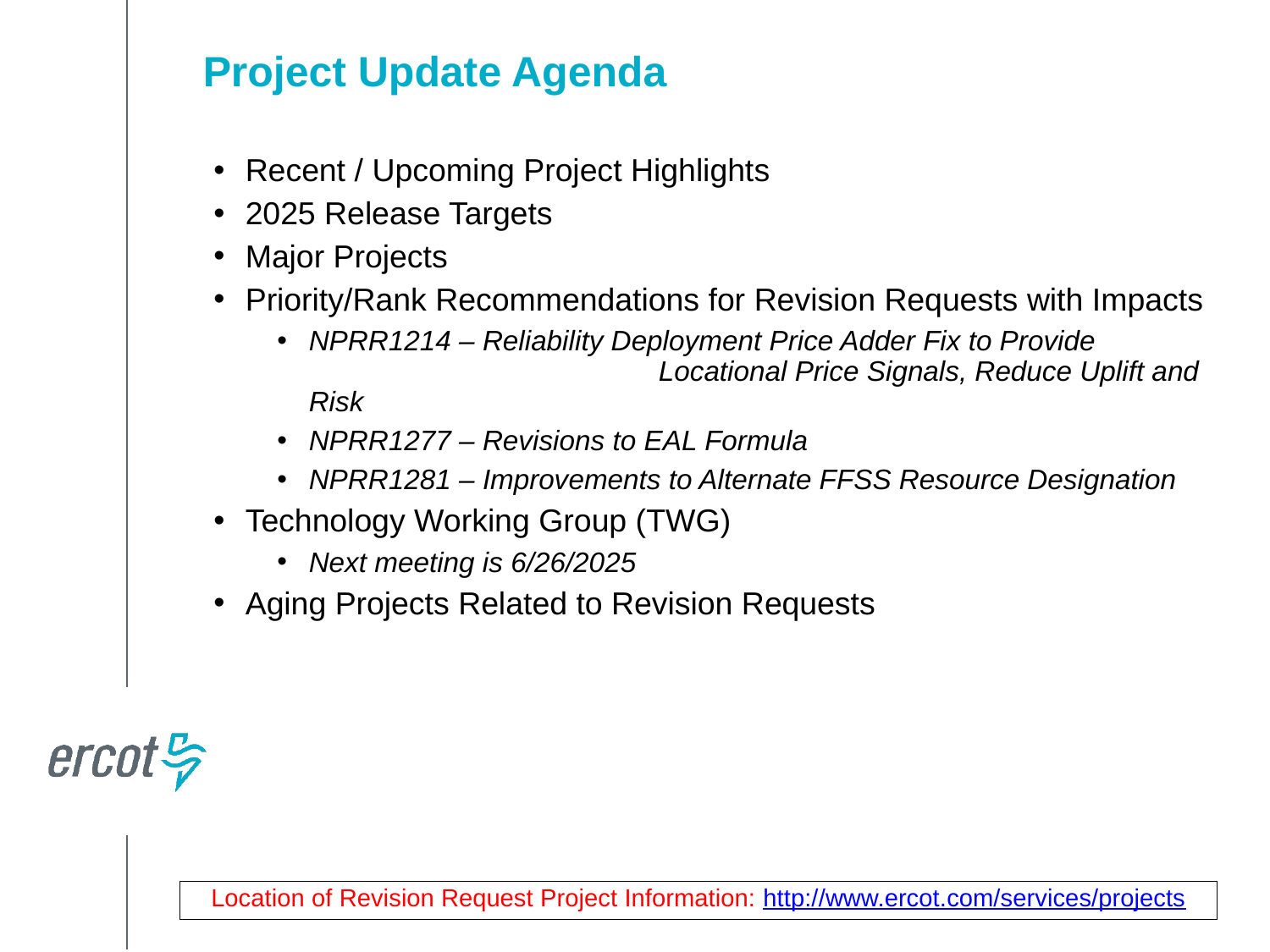

Project Update Agenda
Recent / Upcoming Project Highlights
2025 Release Targets
Major Projects
Priority/Rank Recommendations for Revision Requests with Impacts
NPRR1214 – Reliability Deployment Price Adder Fix to Provide 			Locational Price Signals, Reduce Uplift and Risk
NPRR1277 – Revisions to EAL Formula
NPRR1281 – Improvements to Alternate FFSS Resource Designation
Technology Working Group (TWG)
Next meeting is 6/26/2025
Aging Projects Related to Revision Requests
Location of Revision Request Project Information: http://www.ercot.com/services/projects